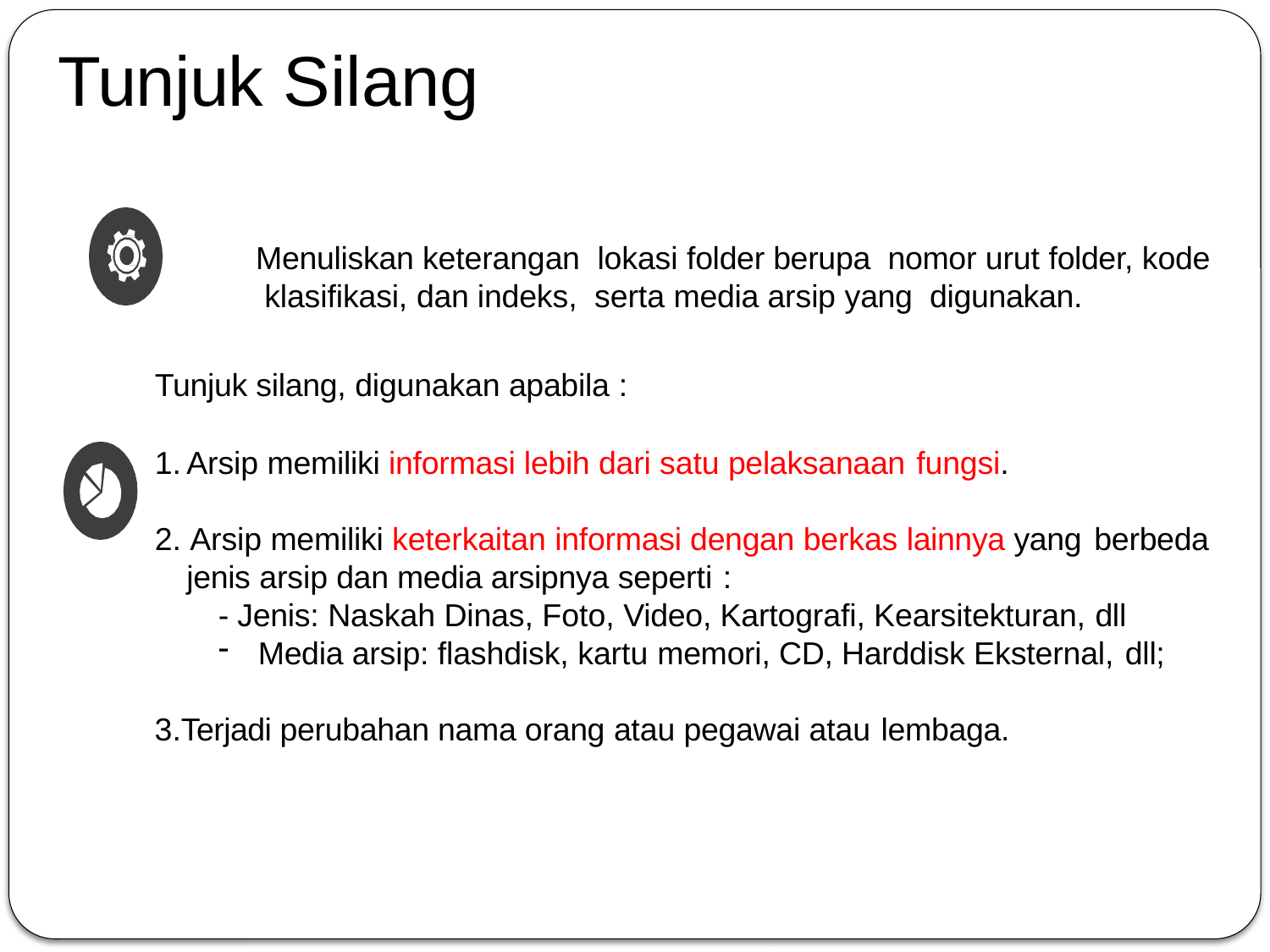

# Tunjuk Silang

Menuliskan keterangan  lokasi folder berupa  nomor urut folder, kode  klasifikasi, dan indeks,  serta media arsip yang  digunakan.
Tunjuk silang, digunakan apabila :

Arsip memiliki informasi lebih dari satu pelaksanaan fungsi.

2. Arsip memiliki keterkaitan informasi dengan berkas lainnya yang berbeda
jenis arsip dan media arsipnya seperti :
- Jenis: Naskah Dinas, Foto, Video, Kartografi, Kearsitekturan, dll
Media arsip: flashdisk, kartu memori, CD, Harddisk Eksternal, dll;

Terjadi perubahan nama orang atau pegawai atau lembaga.